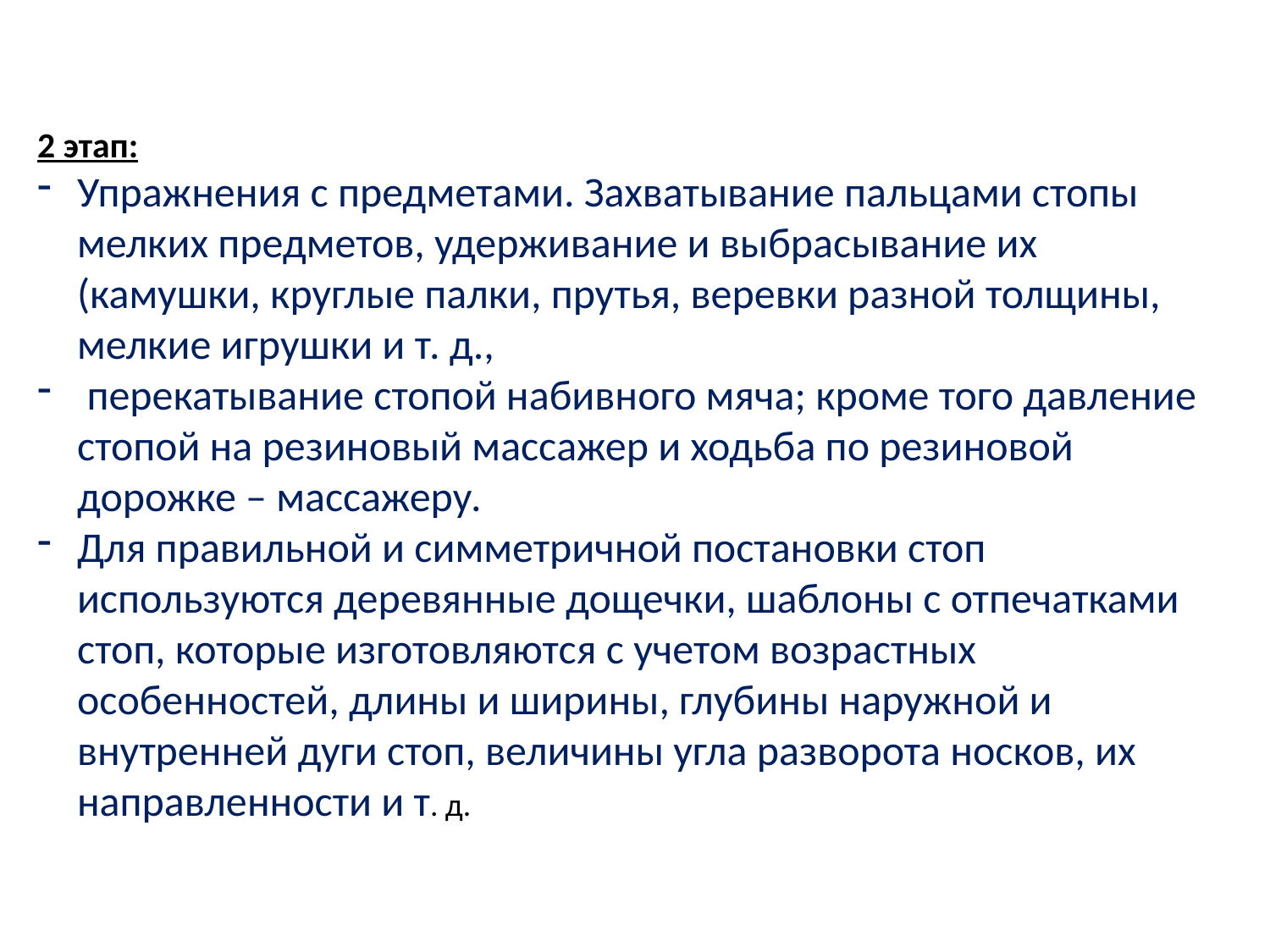

2 этап:
Упражнения с предметами. Захватывание пальцами стопы мелких предметов, удерживание и выбрасывание их (камушки, круглые палки, прутья, веревки разной толщины, мелкие игрушки и т. д.,
 перекатывание стопой набивного мяча; кроме того давление стопой на резиновый массажер и ходьба по резиновой дорожке – массажеру.
Для правильной и симметричной постановки стоп используются деревянные дощечки, шаблоны с отпечатками стоп, которые изготовляются с учетом возрастных особенностей, длины и ширины, глубины наружной и внутренней дуги стоп, величины угла разворота носков, их направленности и т. д.